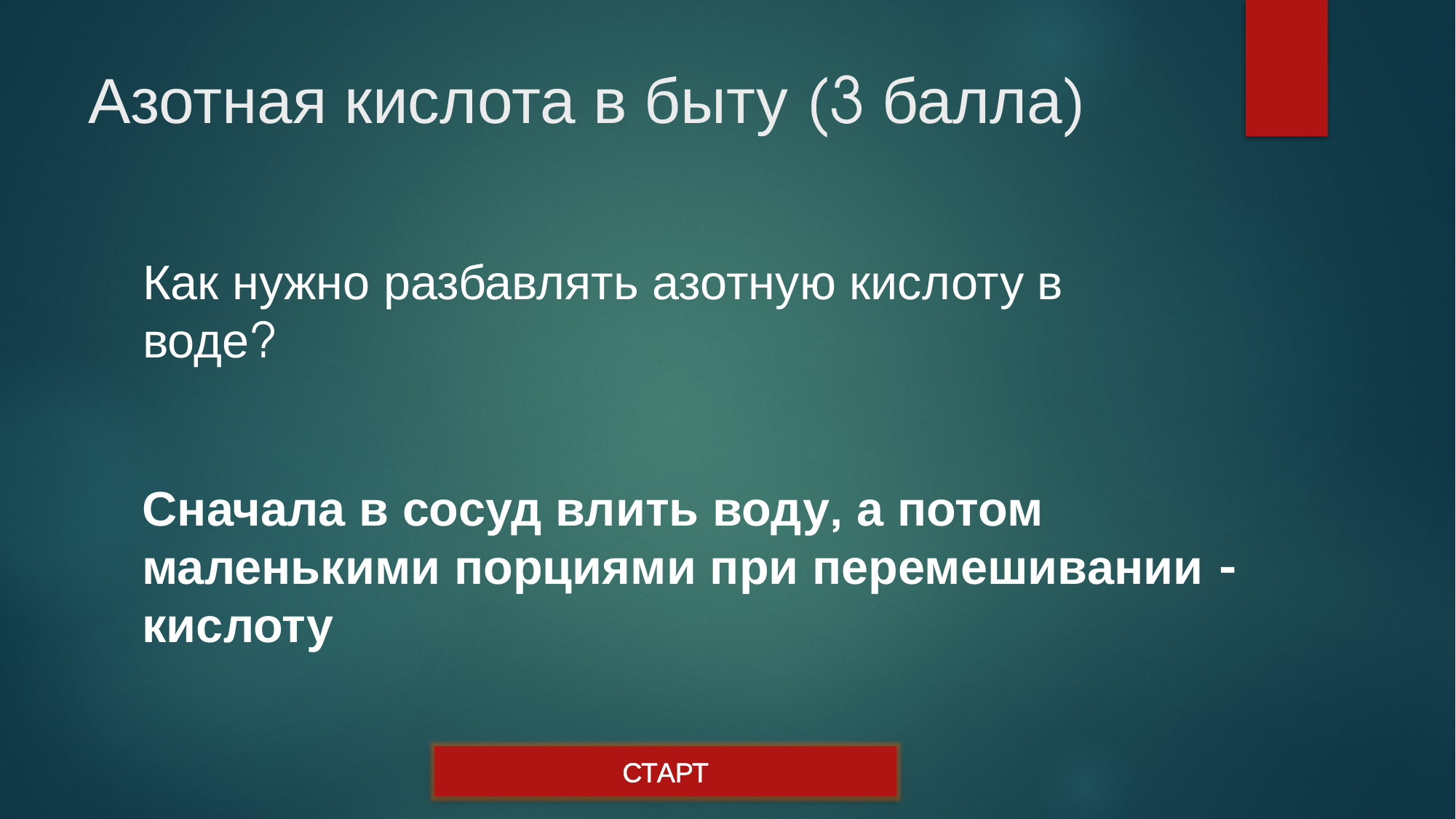

# Азотная кислота в быту (3 балла)
Как нужно разбавлять азотную кислоту в воде?
Сначала в сосуд влить воду, а потом маленькими порциями при перемешивании - кислоту
СТАРТ